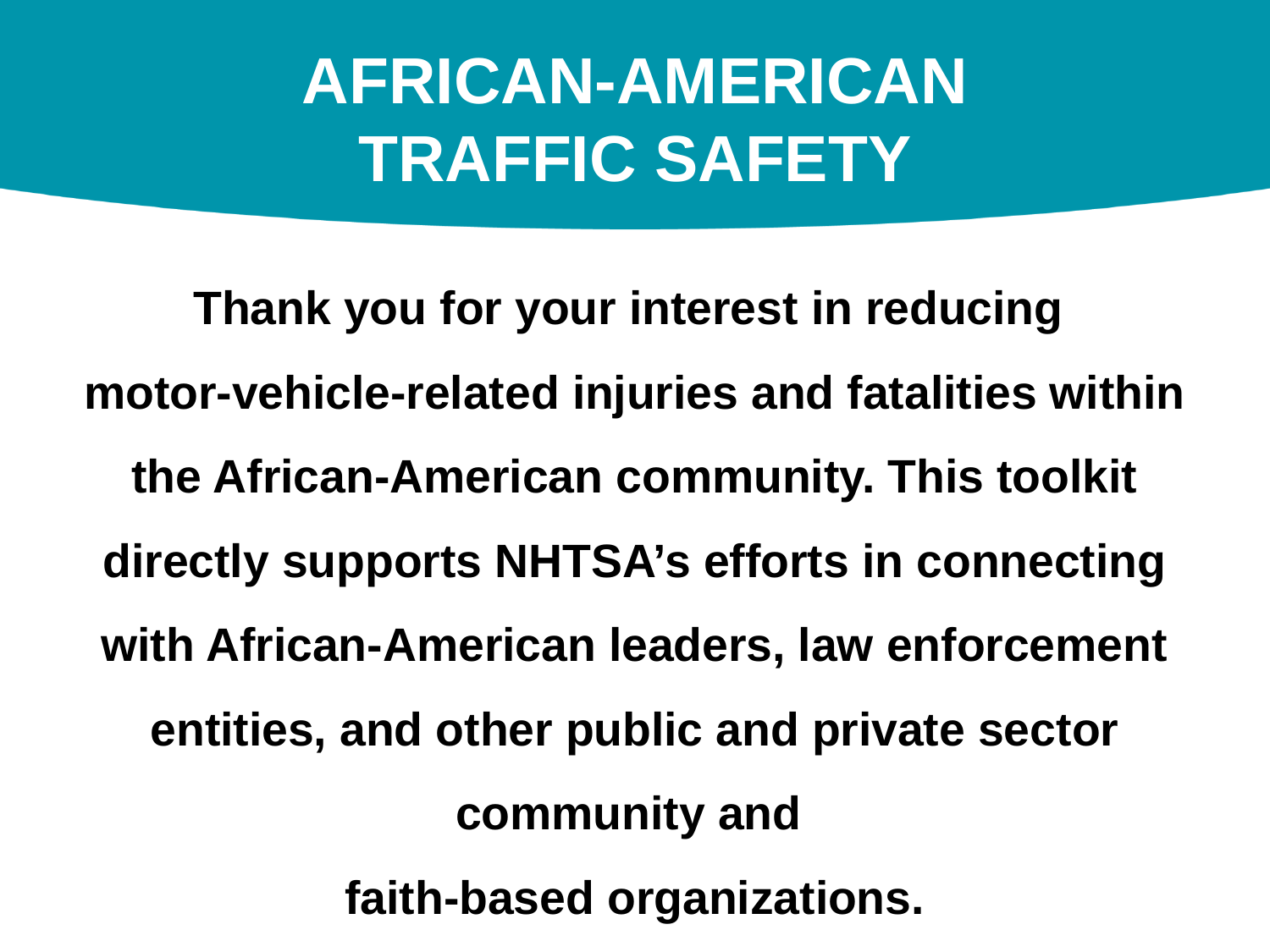

# AFRICAN-AMERICAN TRAFFIC SAFETY
Thank you for your interest in reducing
motor-vehicle-related injuries and fatalities within the African-American community. This toolkit directly supports NHTSA’s efforts in connecting with African-American leaders, law enforcement entities, and other public and private sector community and
faith-based organizations.